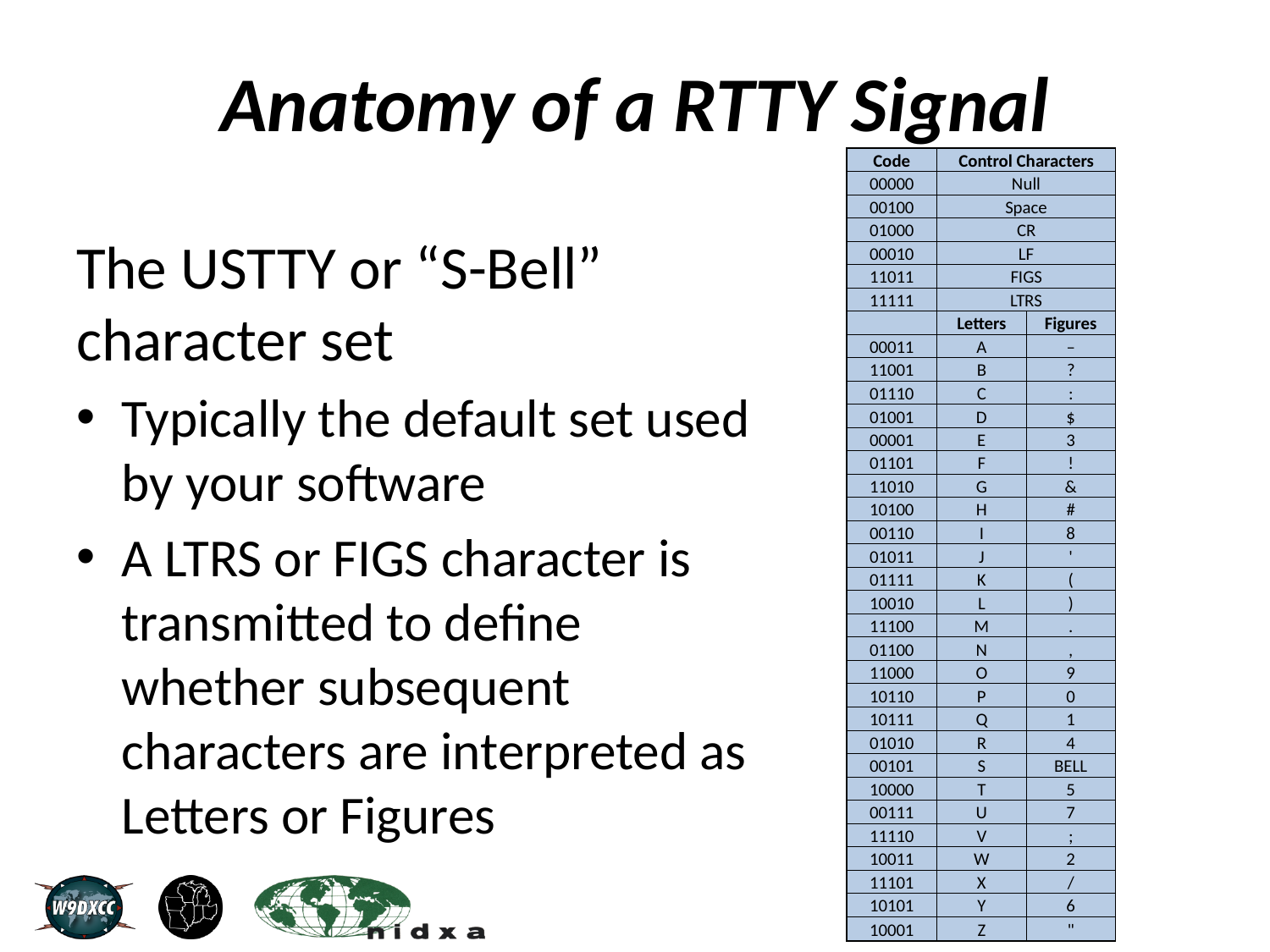

# Anatomy of a RTTY Signal
| Code | Control Characters |  |
| --- | --- | --- |
| 00000 | Null |  |
| 00100 | Space |  |
| 01000 | CR |  |
| 00010 | LF |  |
| 11011 | FIGS |  |
| 11111 | LTRS |  |
|  | Letters | Figures |
| 00011 | A | – |
| 11001 | B | ? |
| 01110 | C | : |
| 01001 | D | $ |
| 00001 | E | 3 |
| 01101 | F | ! |
| 11010 | G | & |
| 10100 | H | # |
| 00110 | I | 8 |
| 01011 | J | ' |
| 01111 | K | ( |
| 10010 | L | ) |
| 11100 | M | . |
| 01100 | N | , |
| 11000 | O | 9 |
| 10110 | P | 0 |
| 10111 | Q | 1 |
| 01010 | R | 4 |
| 00101 | S | BELL |
| 10000 | T | 5 |
| 00111 | U | 7 |
| 11110 | V | ; |
| 10011 | W | 2 |
| 11101 | X | / |
| 10101 | Y | 6 |
| 10001 | Z | " |
The USTTY or “S-Bell” character set
Typically the default set used by your software
A LTRS or FIGS character is transmitted to define whether subsequent characters are interpreted as Letters or Figures